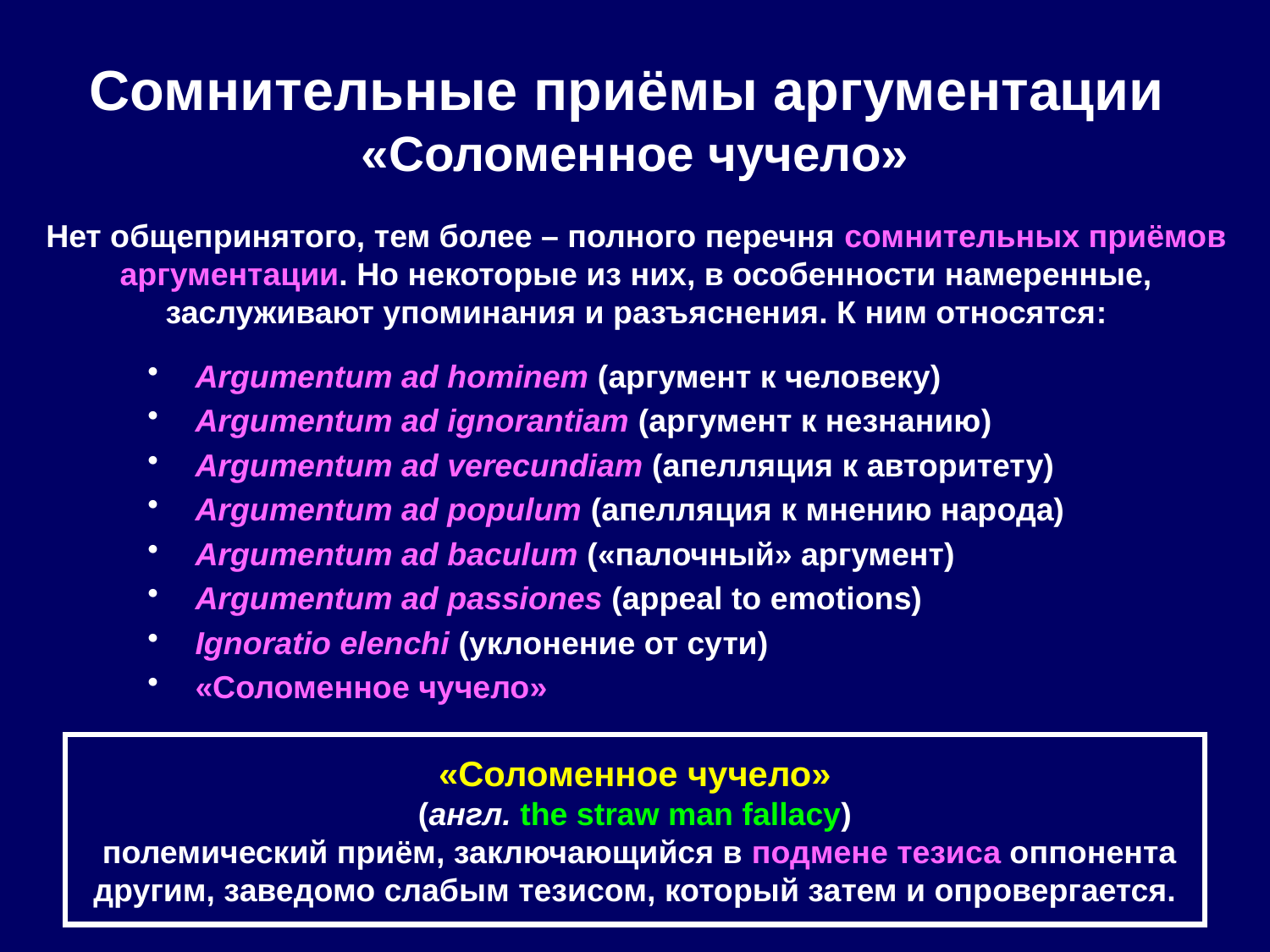

# Сомнительные приёмы аргументации «Соломенное чучело»
Нет общепринятого, тем более – полного перечня сомнительных приёмов аргументации. Но некоторые из них, в особенности намеренные, заслуживают упоминания и разъяснения. К ним относятся:
Argumentum ad hominem (аргумент к человеку)
Argumentum ad ignorantiam (аргумент к незнанию)
Argumentum ad verecundiam (апелляция к авторитету)
Argumentum ad populum (апелляция к мнению народа)
Argumentum ad baculum («палочный» аргумент)
Argumentum ad passiones (appeal to emotions)
Ignoratio elenchi (уклонение от сути)
«Соломенное чучело»
«Соломенное чучело»
(англ. the straw man fallacy)
 полемический приём, заключающийся в подмене тезиса оппонента другим, заведомо слабым тезисом, который затем и опровергается.